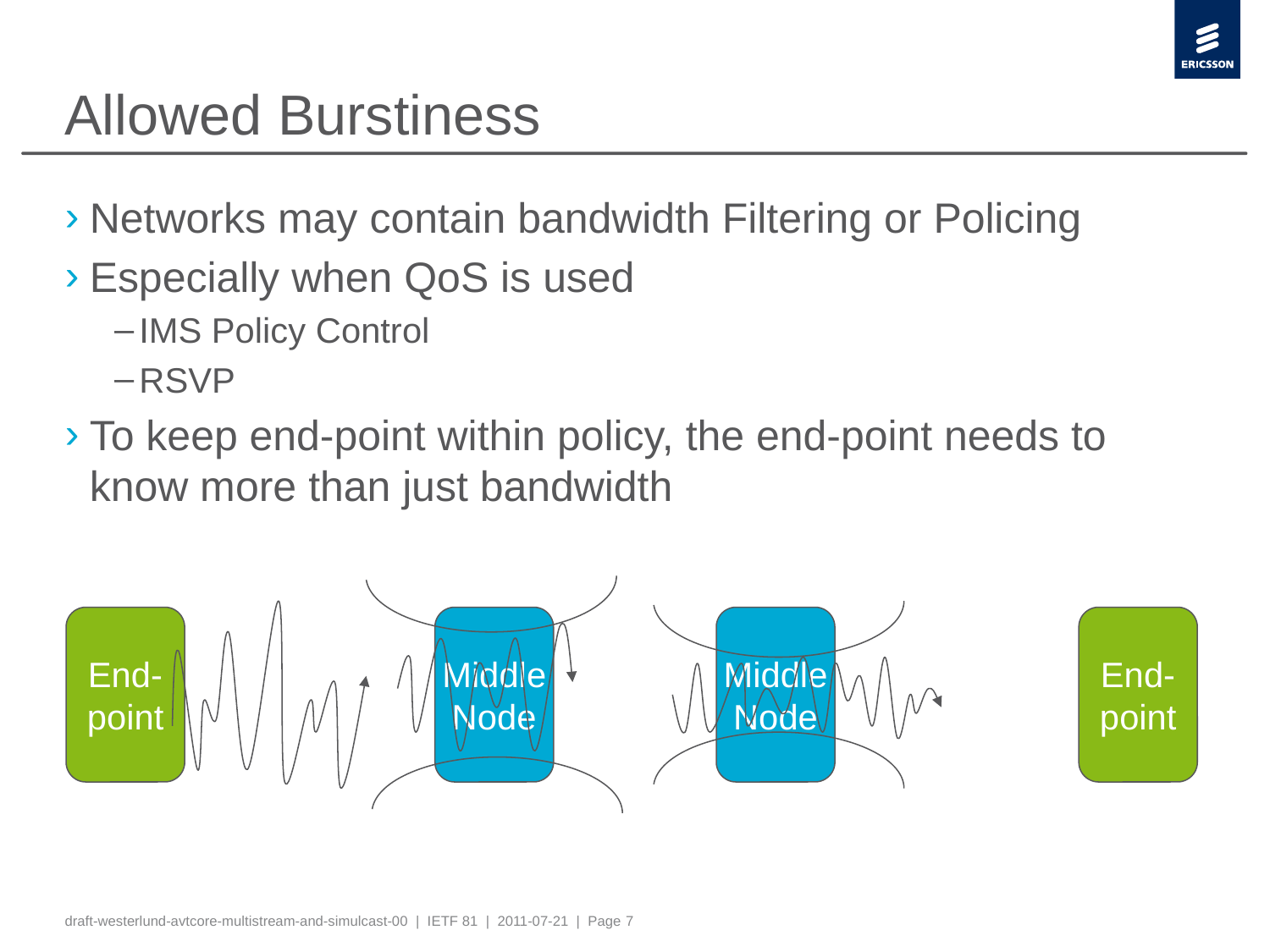

# Allowed Burstiness
Networks may contain bandwidth Filtering or Policing
Especially when QoS is used
IMS Policy Control
RSVP
To keep end-point within policy, the end-point needs to know more than just bandwidth

End-
point
Middle
Node
Middle
Node
End-
point